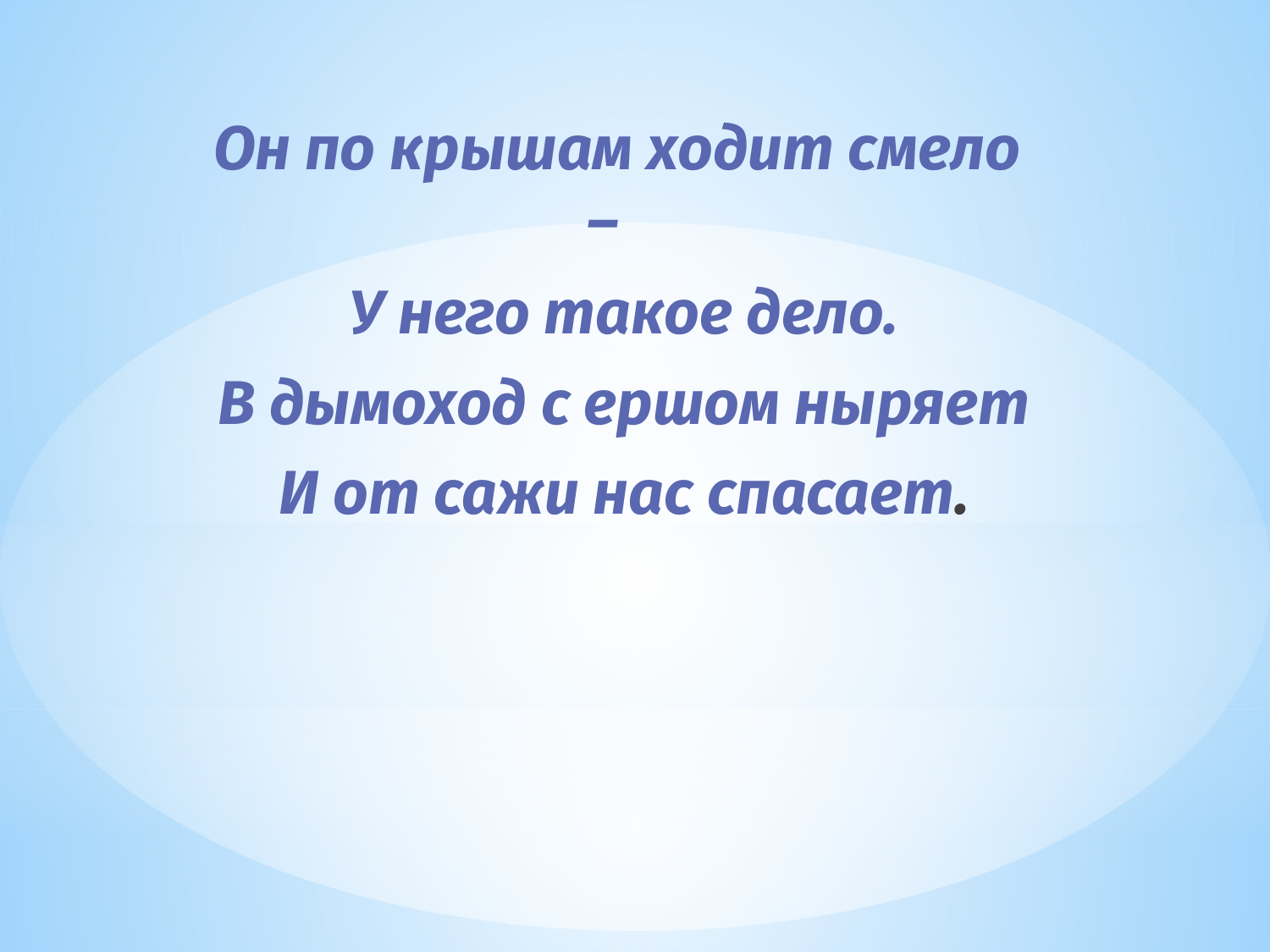

Он по крышам ходит смело –
   У него такое дело.
   В дымоход с ершом ныряет
   И от сажи нас спасает.

#